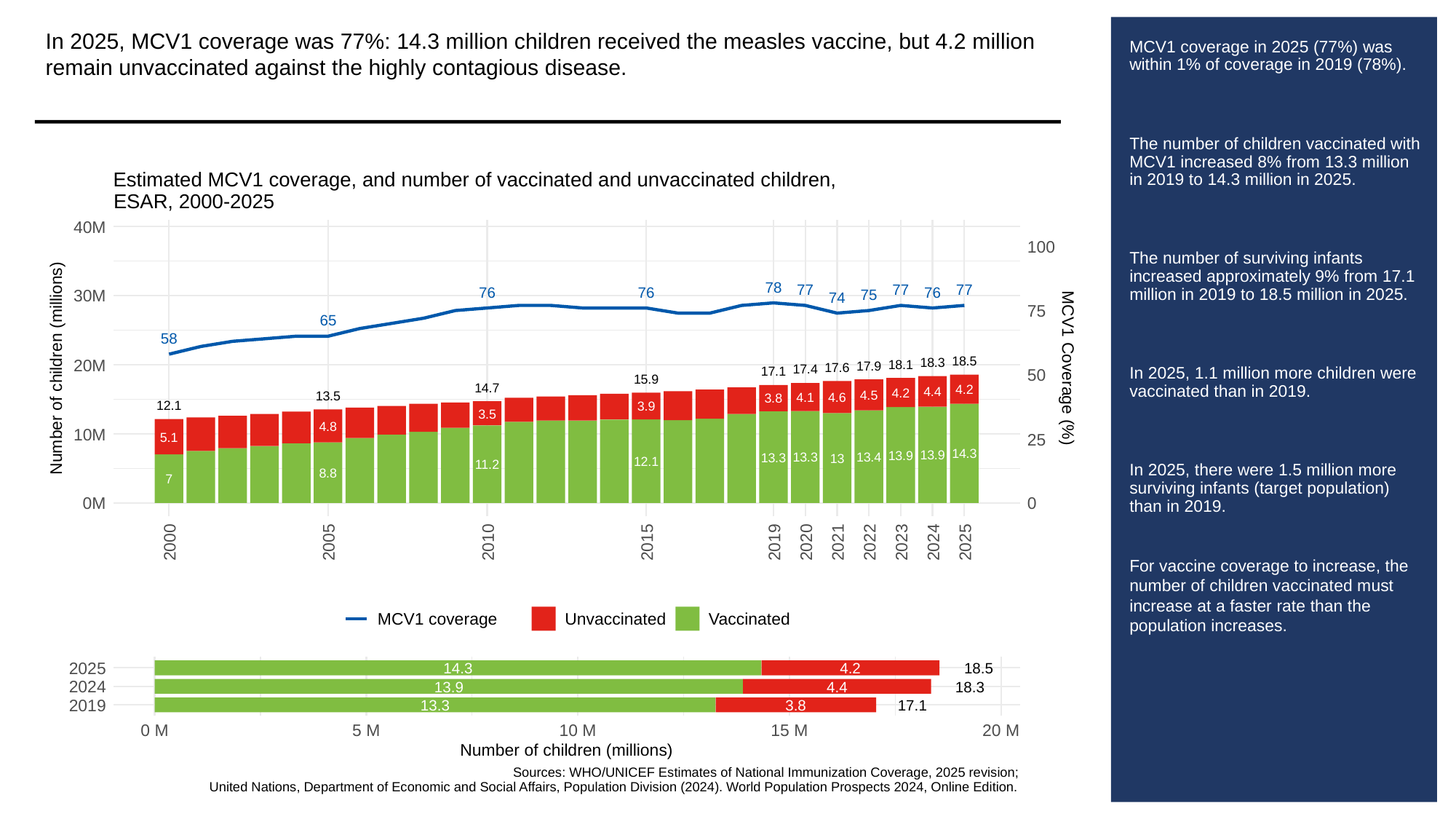

In 2025, MCV1 coverage was 77%: 14.3 million children received the measles vaccine, but 4.2 million remain unvaccinated against the highly contagious disease.
# MCV1 coverage in 2025 (77%) was within 1% of coverage in 2019 (78%).

The number of children vaccinated with MCV1 increased 8% from 13.3 million in 2019 to 14.3 million in 2025.

The number of surviving infants increased approximately 9% from 17.1 million in 2019 to 18.5 million in 2025.

In 2025, 1.1 million more children were vaccinated than in 2019.

In 2025, there were 1.5 million more surviving infants (target population) than in 2019.

For vaccine coverage to increase, the number of children vaccinated must increase at a faster rate than the population increases.

Estimated MCV1 coverage, and number of vaccinated and unvaccinated children,
ESAR, 2000-2025

40M

100

78
77
77
77
76
76
76
75
30M
74

75
65

58
18.5
18.3
20M
18.1
17.9
Number of children (millions)
MCV1 Coverage (%)
17.6
17.4

17.1
50
15.9

14.7

4.2

4.4

4.2

4.5
13.5

4.1
4.6

3.8

12.1

3.9

3.5

4.8

10M

5.1
25

14.3
13.9
13.9

13.4
13.3
13.3
13

12.1
11.2
8.8

7
0M
0

2000
2005
2010
2015
2019
2020
2021
2022
2023
2024
2025

MCV1 coverage
Unvaccinated
Vaccinated

2025
14.3
4.2
18.5

2024
13.9
4.4
18.3

2019
13.3
3.8
17.1

0 M
5 M
10 M
15 M
20 M
Number of children (millions)
Sources: WHO/UNICEF Estimates of National Immunization Coverage, 2025 revision;
United Nations, Department of Economic and Social Affairs, Population Division (2024). World Population Prospects 2024, Online Edition.